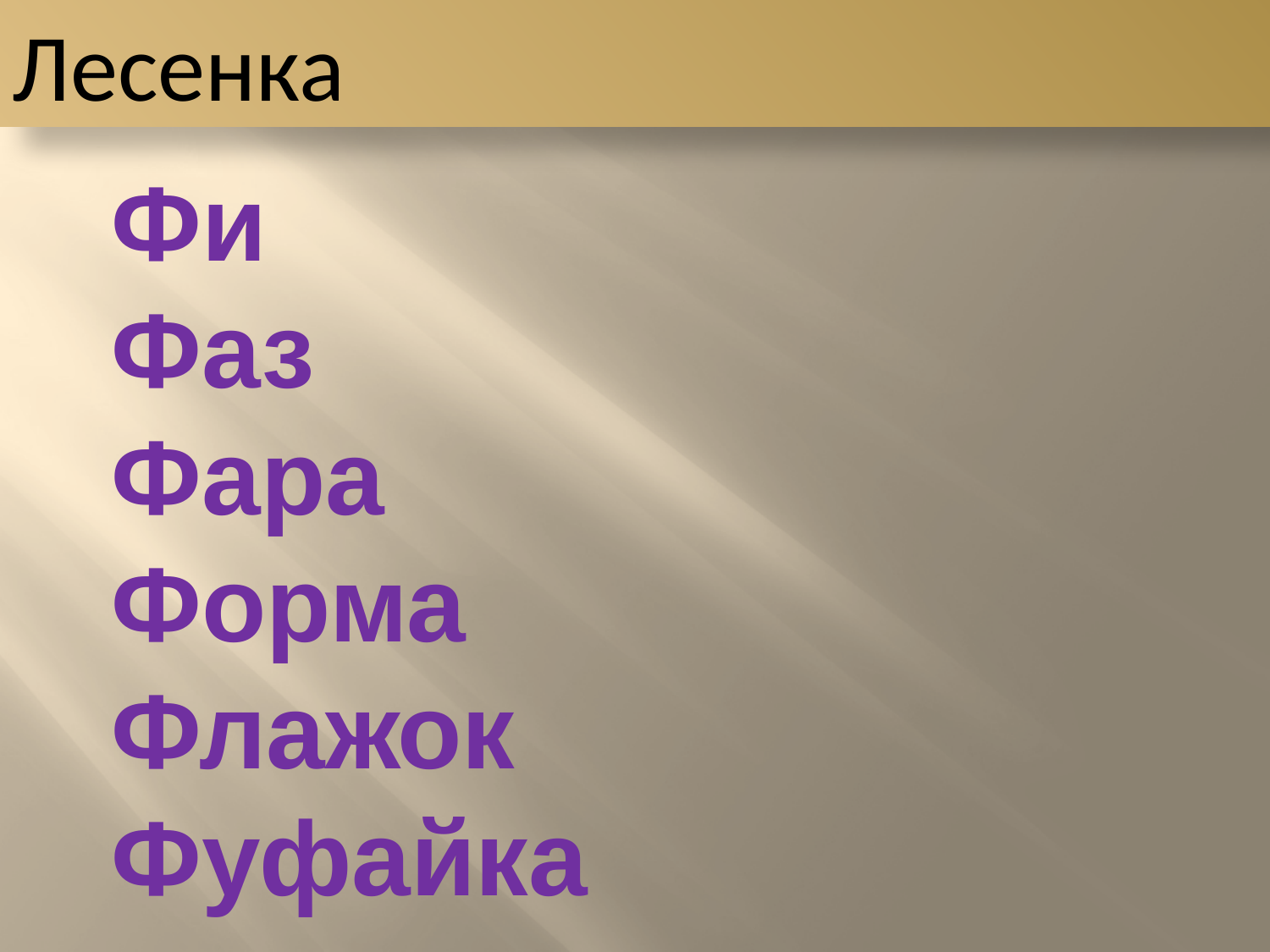

Лесенка
Фи
Фаз
Фара
Форма
Флажок
Фуфайка